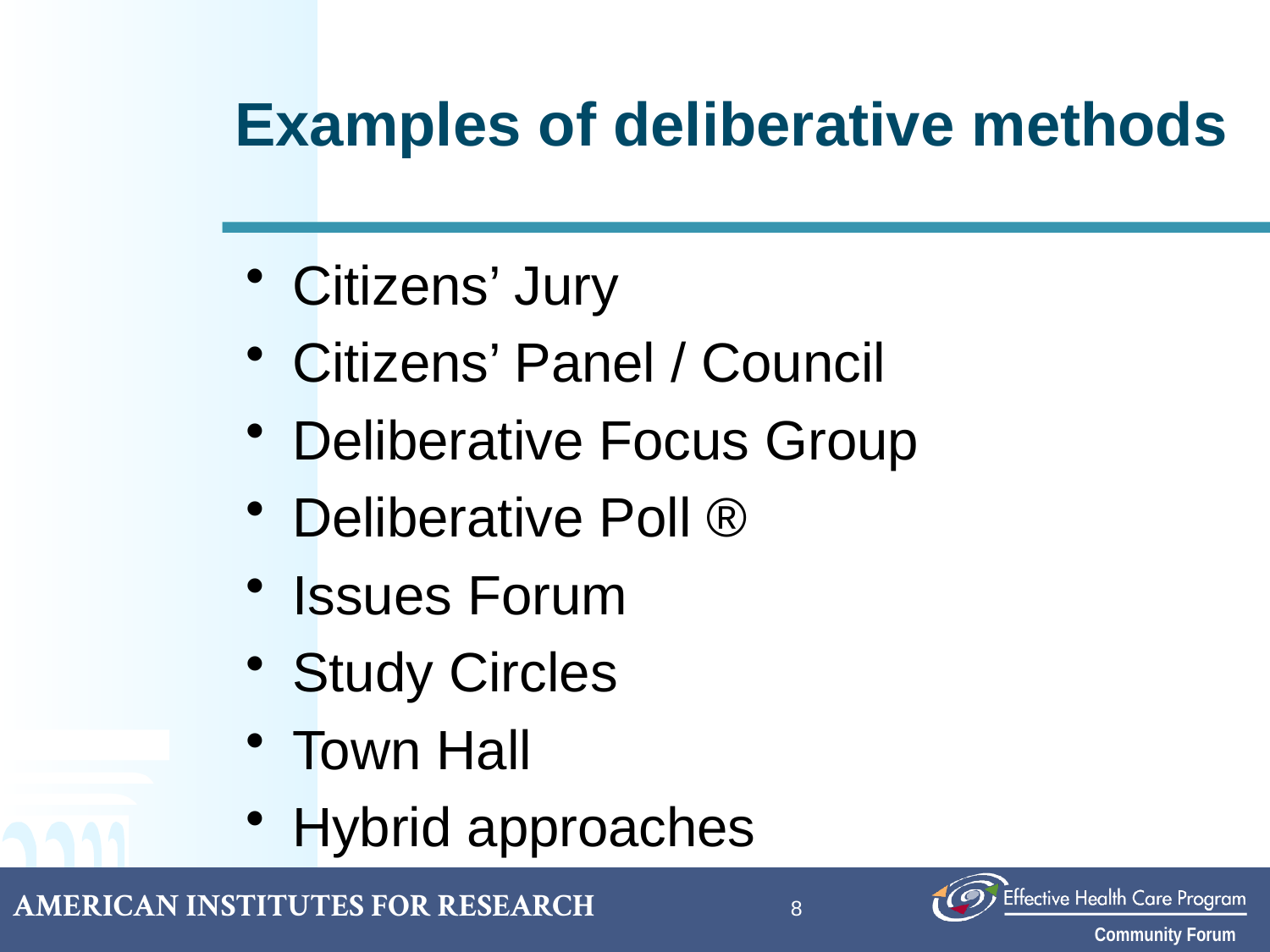

# Examples of deliberative methods
Citizens’ Jury
Citizens’ Panel / Council
Deliberative Focus Group
Deliberative Poll ®
Issues Forum
Study Circles
Town Hall
Hybrid approaches